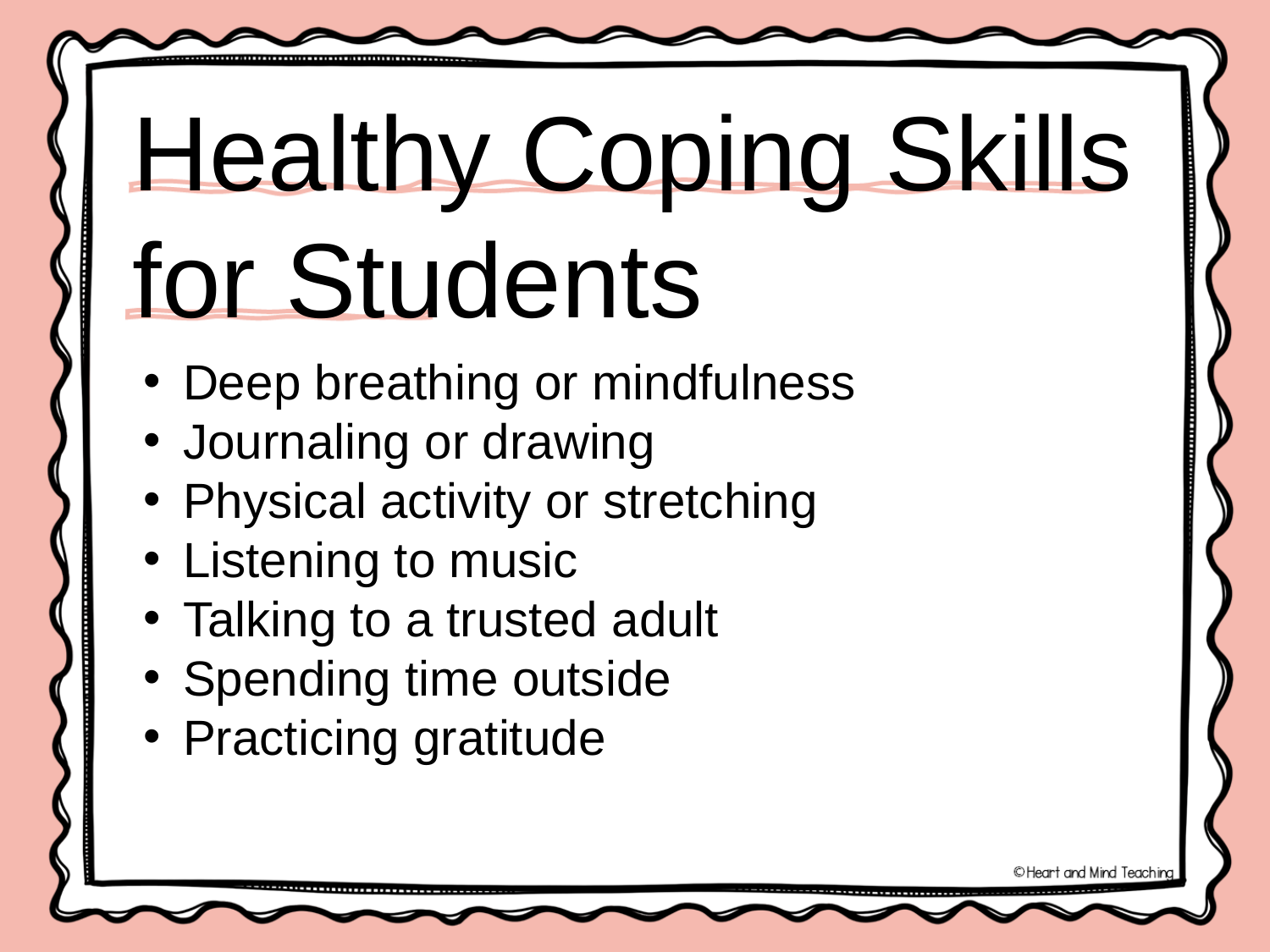

Healthy Coping Skills for Students
Deep breathing or mindfulness
Journaling or drawing
Physical activity or stretching
Listening to music
Talking to a trusted adult
Spending time outside
Practicing gratitude